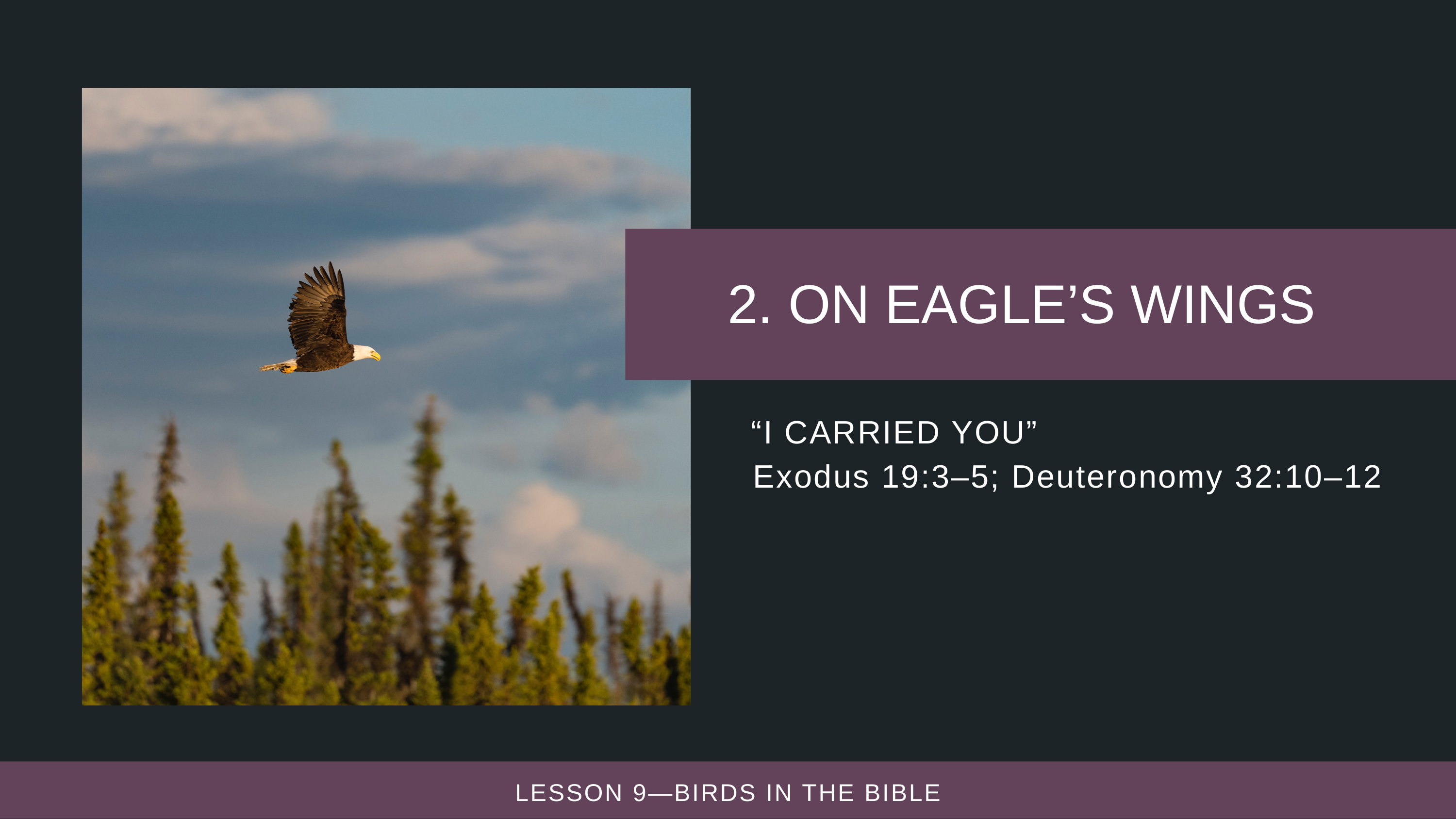

“I CARRIED YOU”
Exodus 19:3–5; Deuteronomy 32:10–12